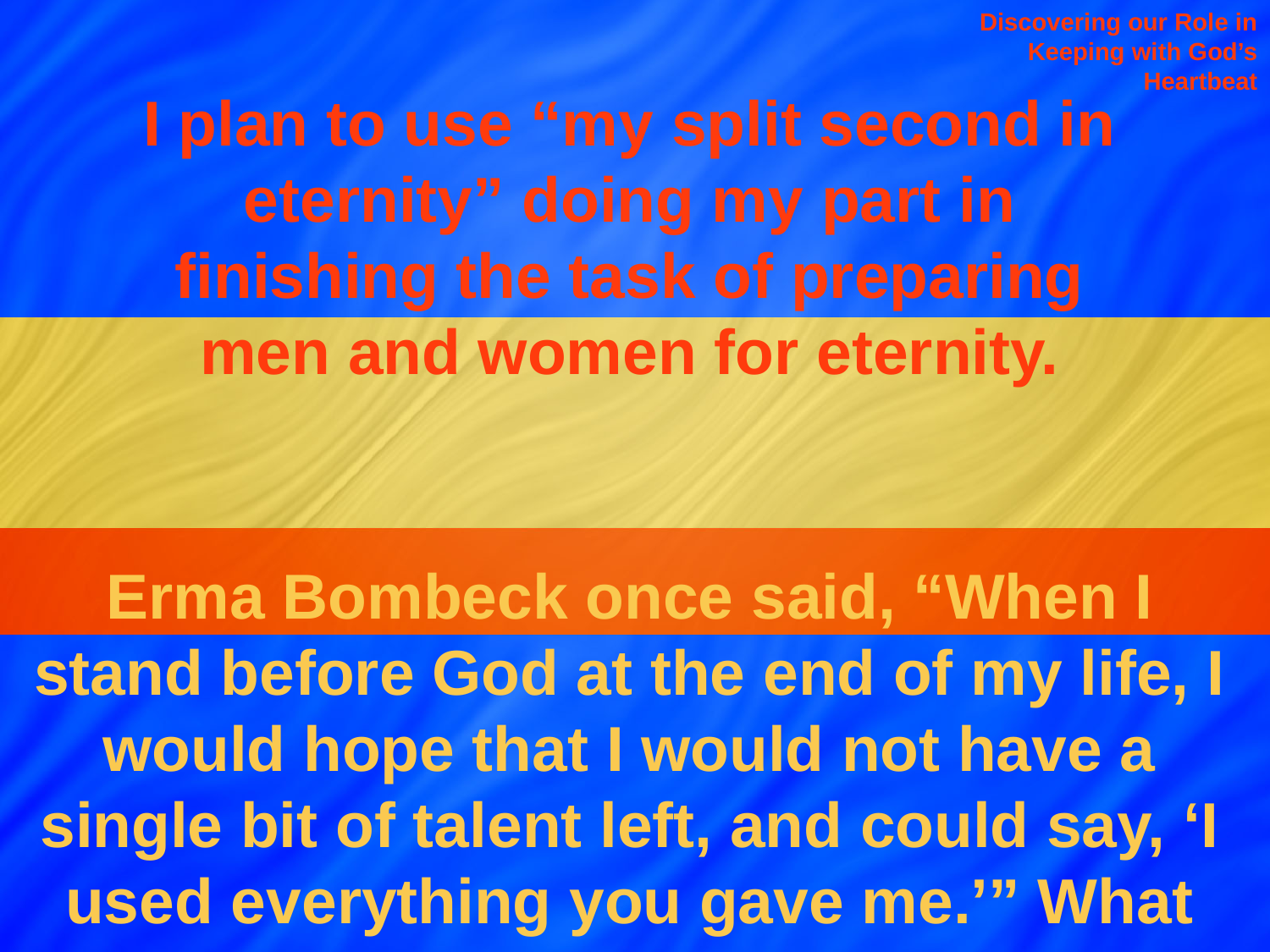

Discovering our Role in Keeping with God’s Heartbeat
I plan to use “my split second in eternity” doing my part in finishing the task of preparing men and women for eternity.
Erma Bombeck once said, “When I stand before God at the end of my life, I would hope that I would not have a single bit of talent left, and could say, ‘I used everything you gave me.’” What about you?